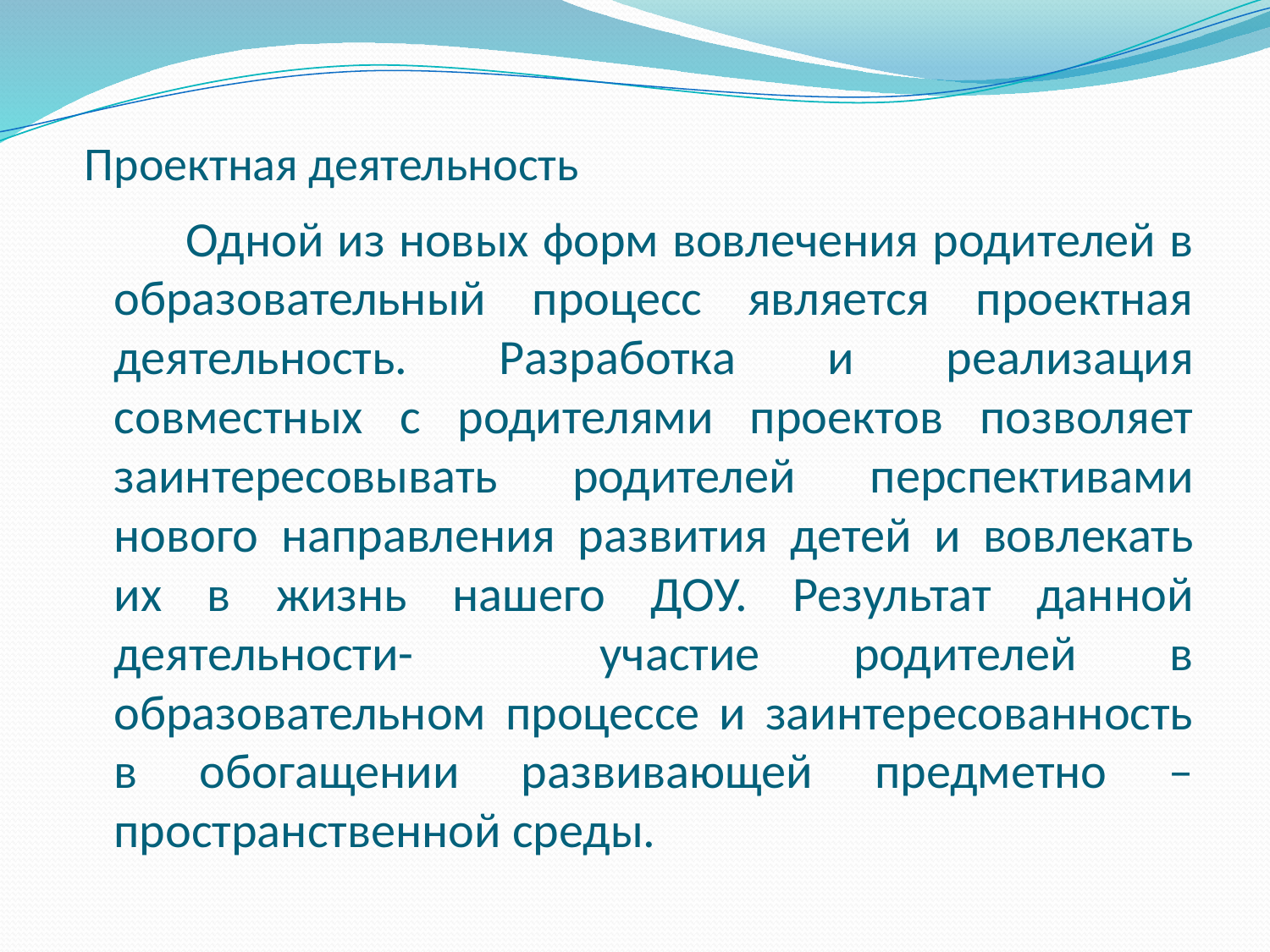

# Проектная деятельность
        Одной из новых форм вовлечения родителей в образовательный процесс является проектная деятельность. Разработка и реализация совместных с родителями проектов позволяет заинтересовывать родителей перспективами нового направления развития детей и вовлекать их в жизнь нашего ДОУ. Результат данной деятельности-  участие родителей в образовательном процессе и заинтересованность в обогащении развивающей предметно – пространственной среды.